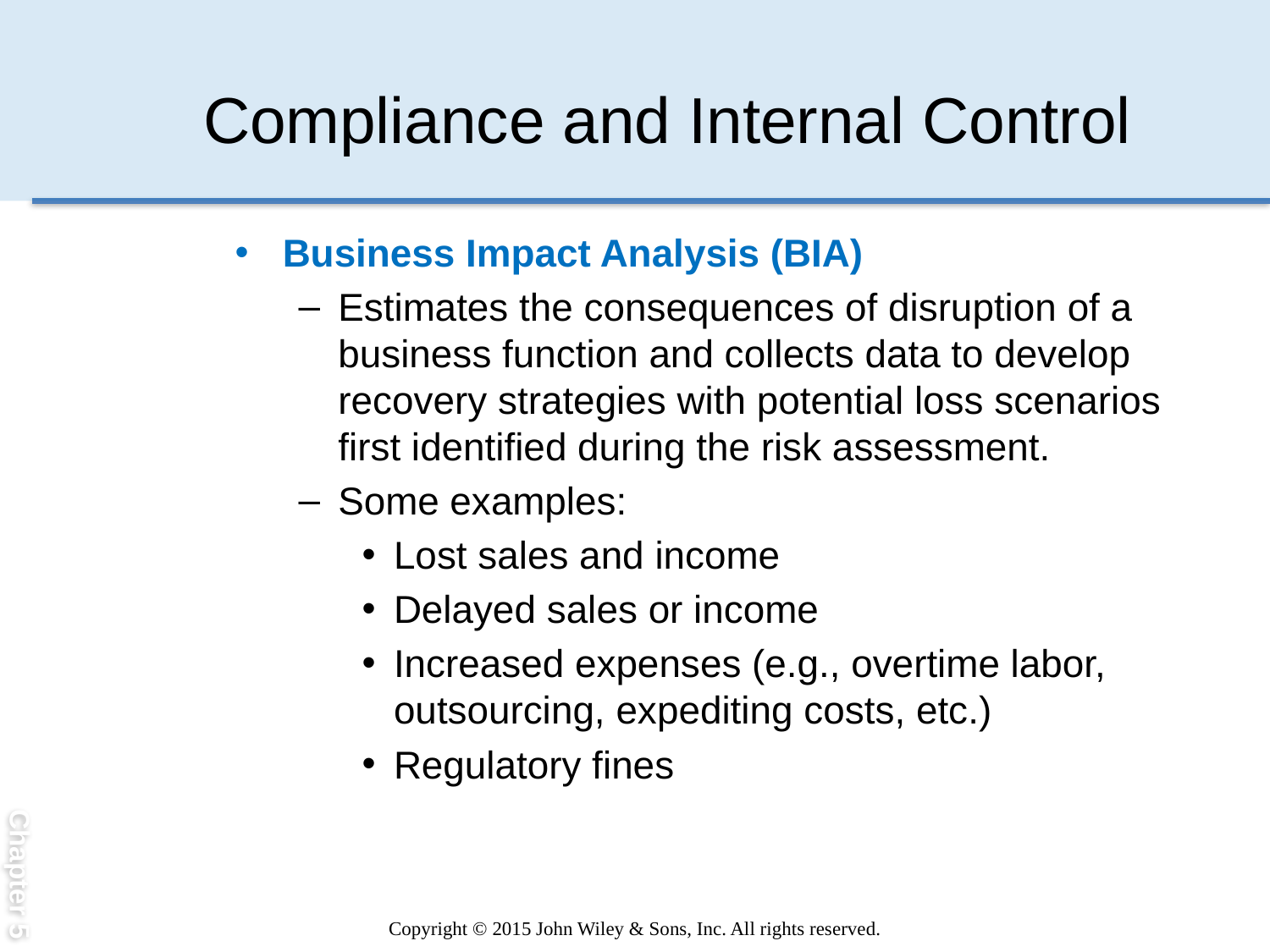

Chapter 5
# Compliance and Internal Control
Business Impact Analysis (BIA)
Estimates the consequences of disruption of a business function and collects data to develop recovery strategies with potential loss scenarios first identified during the risk assessment.
Some examples:
Lost sales and income
Delayed sales or income
Increased expenses (e.g., overtime labor, outsourcing, expediting costs, etc.)
Regulatory fines